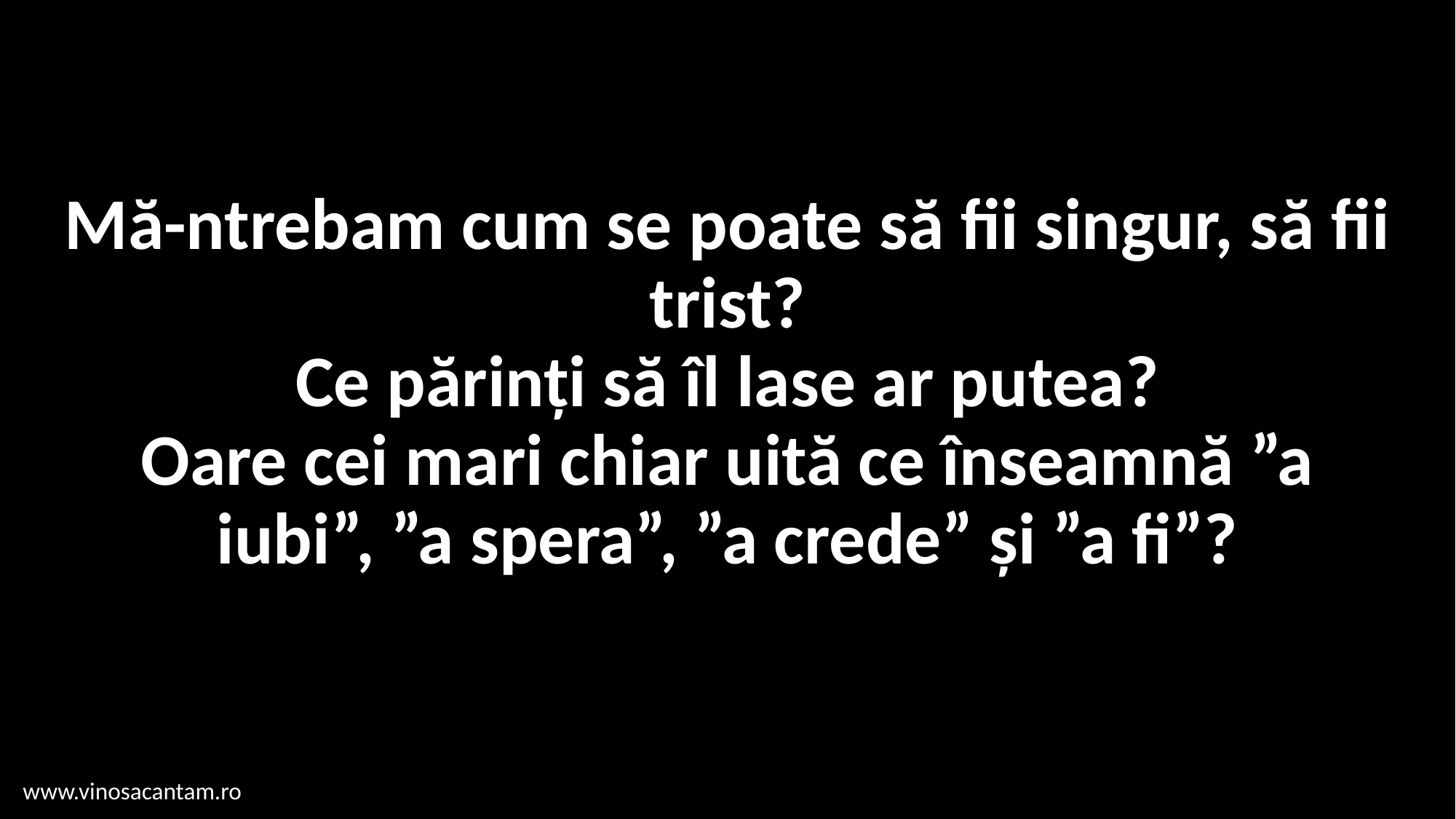

# Mă-ntrebam cum se poate să fii singur, să fii trist? Ce părinți să îl lase ar putea? Oare cei mari chiar uită ce înseamnă ”a iubi”, ”a spera”, ”a crede” și ”a fi”?
www.vinosacantam.ro